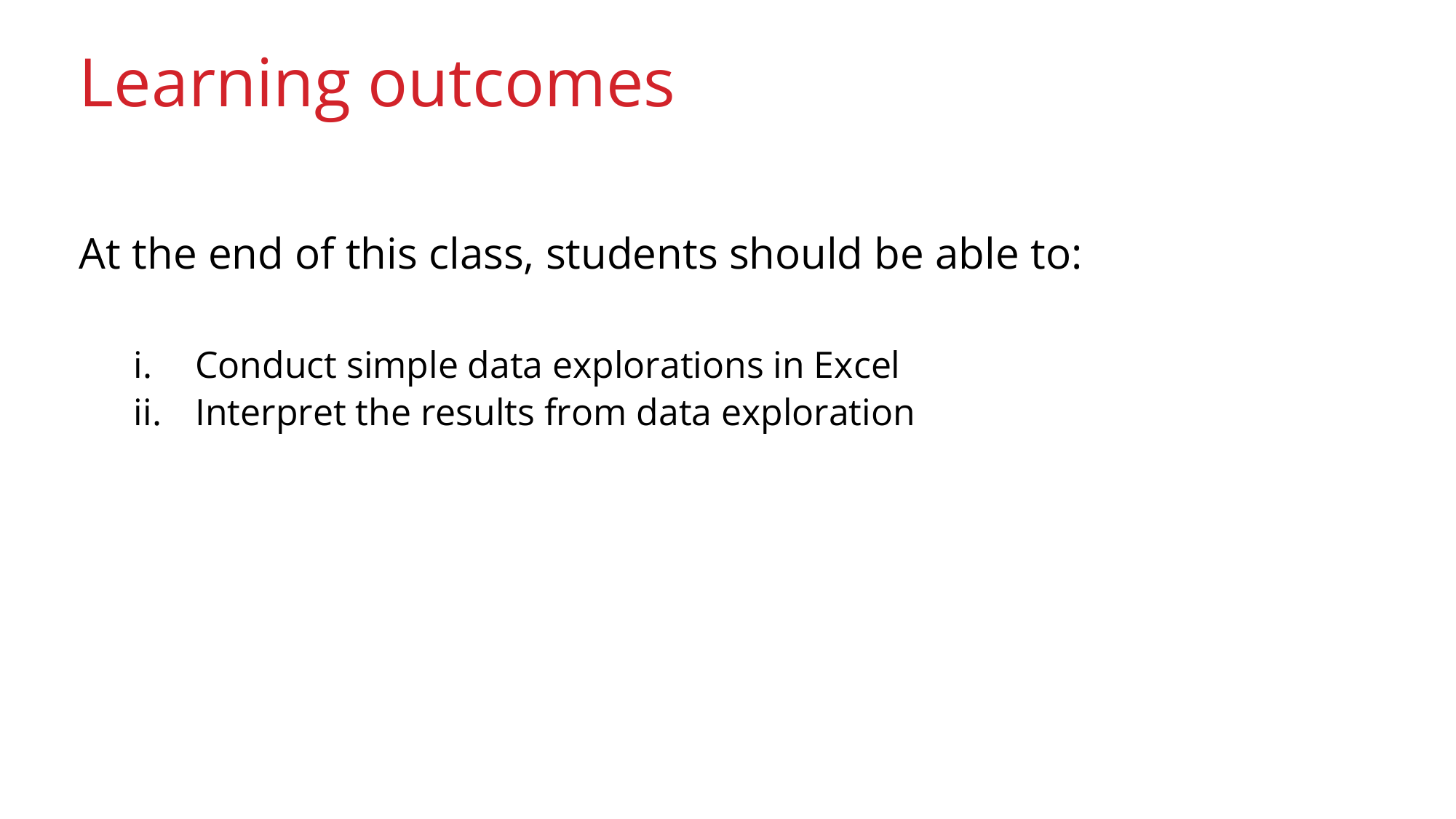

# Learning outcomes
At the end of this class, students should be able to:

Conduct simple data explorations in Excel
Interpret the results from data exploration